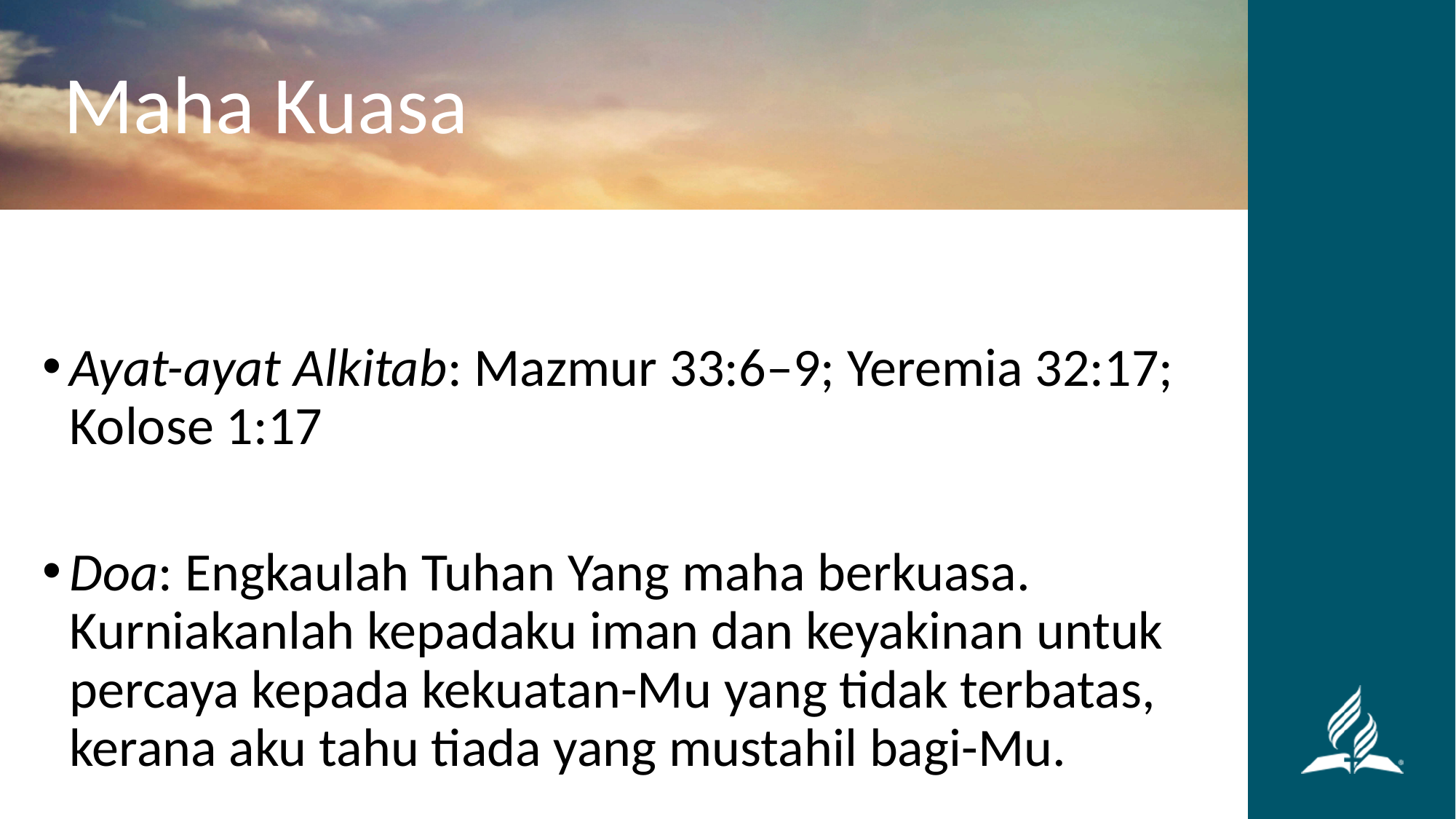

Maha Kuasa

Ayat-ayat Alkitab: Mazmur 33:6–9; Yeremia 32:17; Kolose 1:17

Doa: Engkaulah Tuhan Yang maha berkuasa. Kurniakanlah kepadaku iman dan keyakinan untuk percaya kepada kekuatan-Mu yang tidak terbatas, kerana aku tahu tiada yang mustahil bagi-Mu.